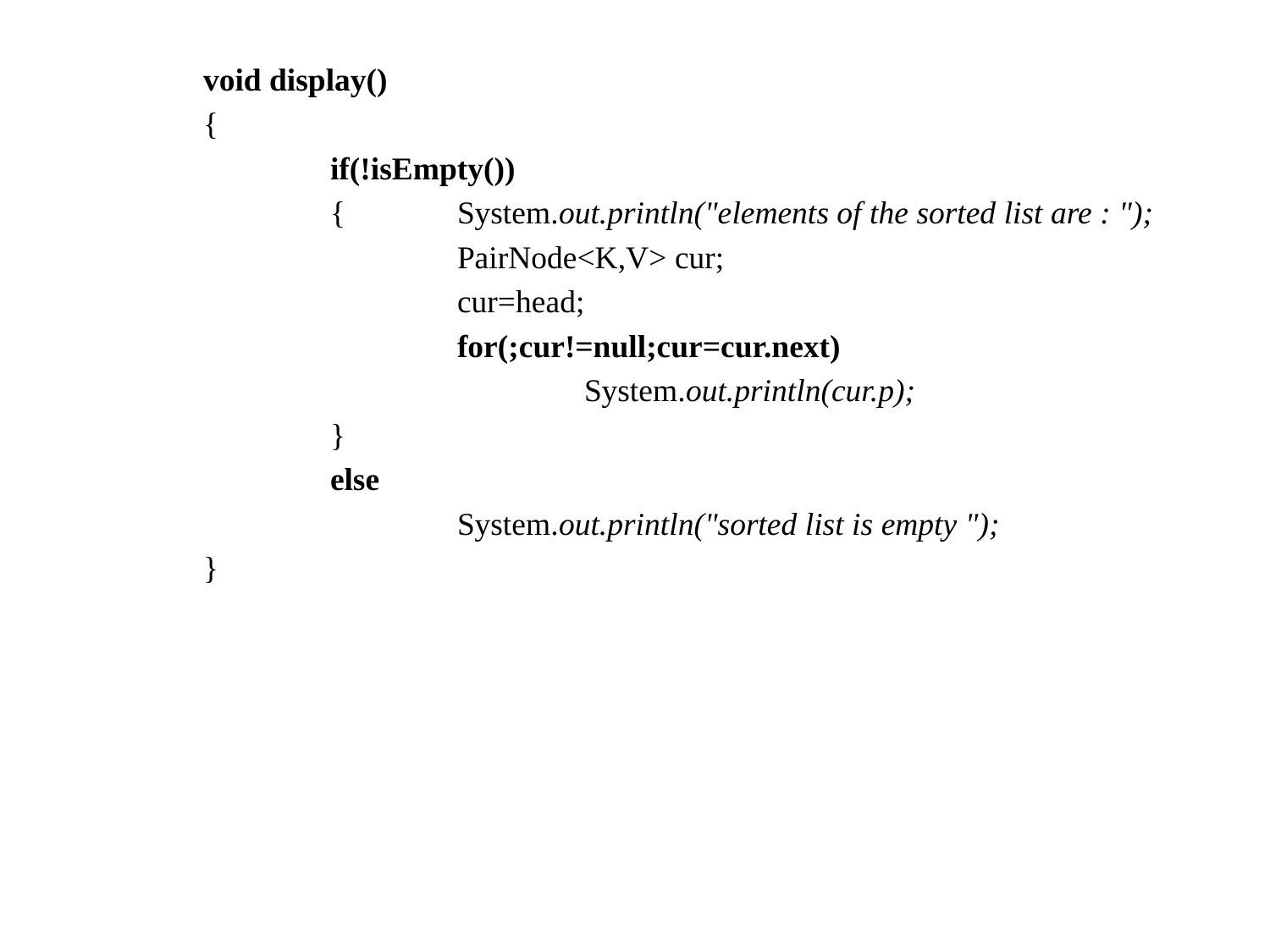

void display()
	{
		if(!isEmpty())
		{	System.out.println("elements of the sorted list are : ");
			PairNode<K,V> cur;
			cur=head;
			for(;cur!=null;cur=cur.next)
				System.out.println(cur.p);
		}
		else
			System.out.println("sorted list is empty ");
	}